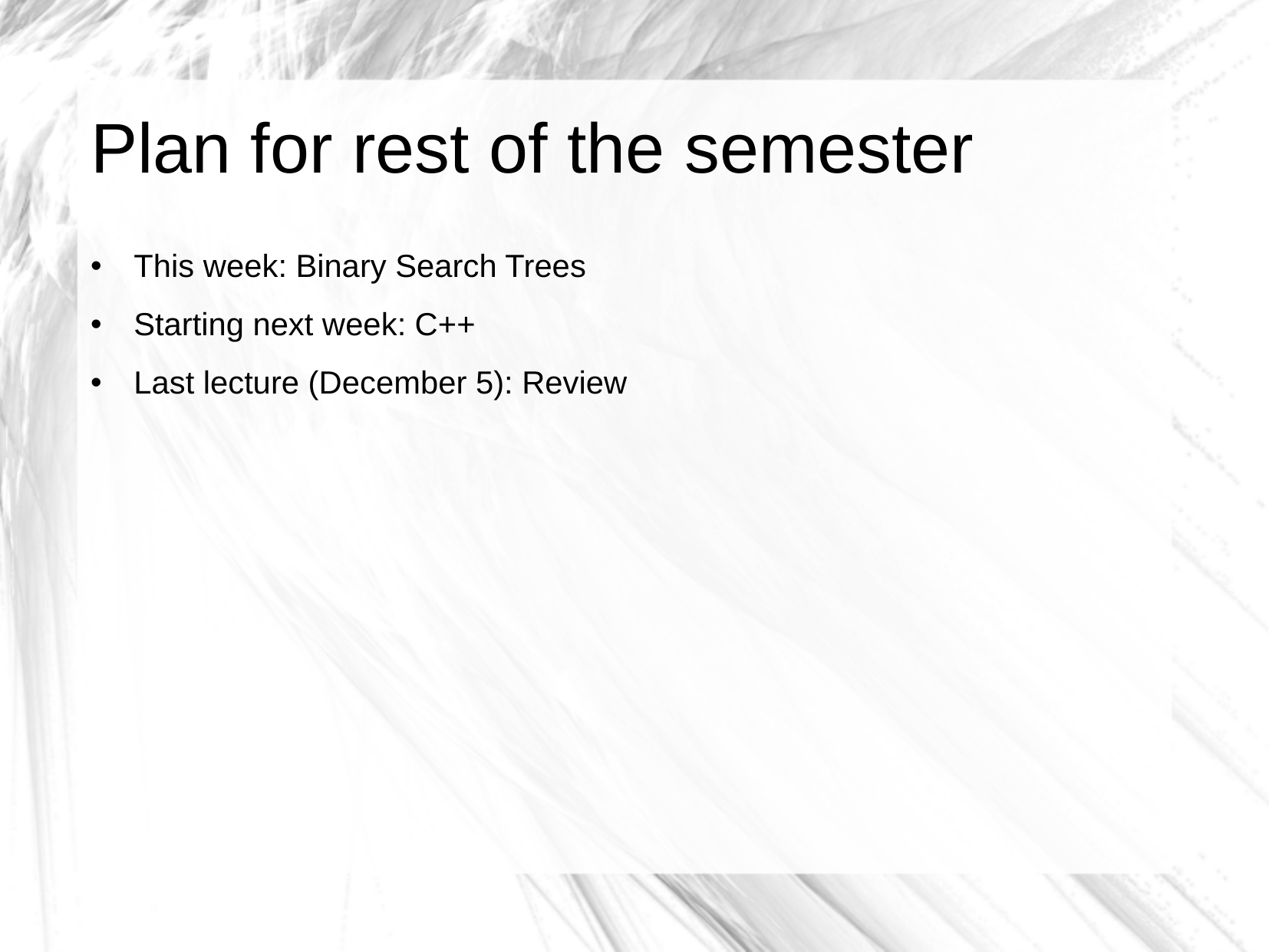

Plan for rest of the semester
This week: Binary Search Trees
Starting next week: C++
Last lecture (December 5): Review